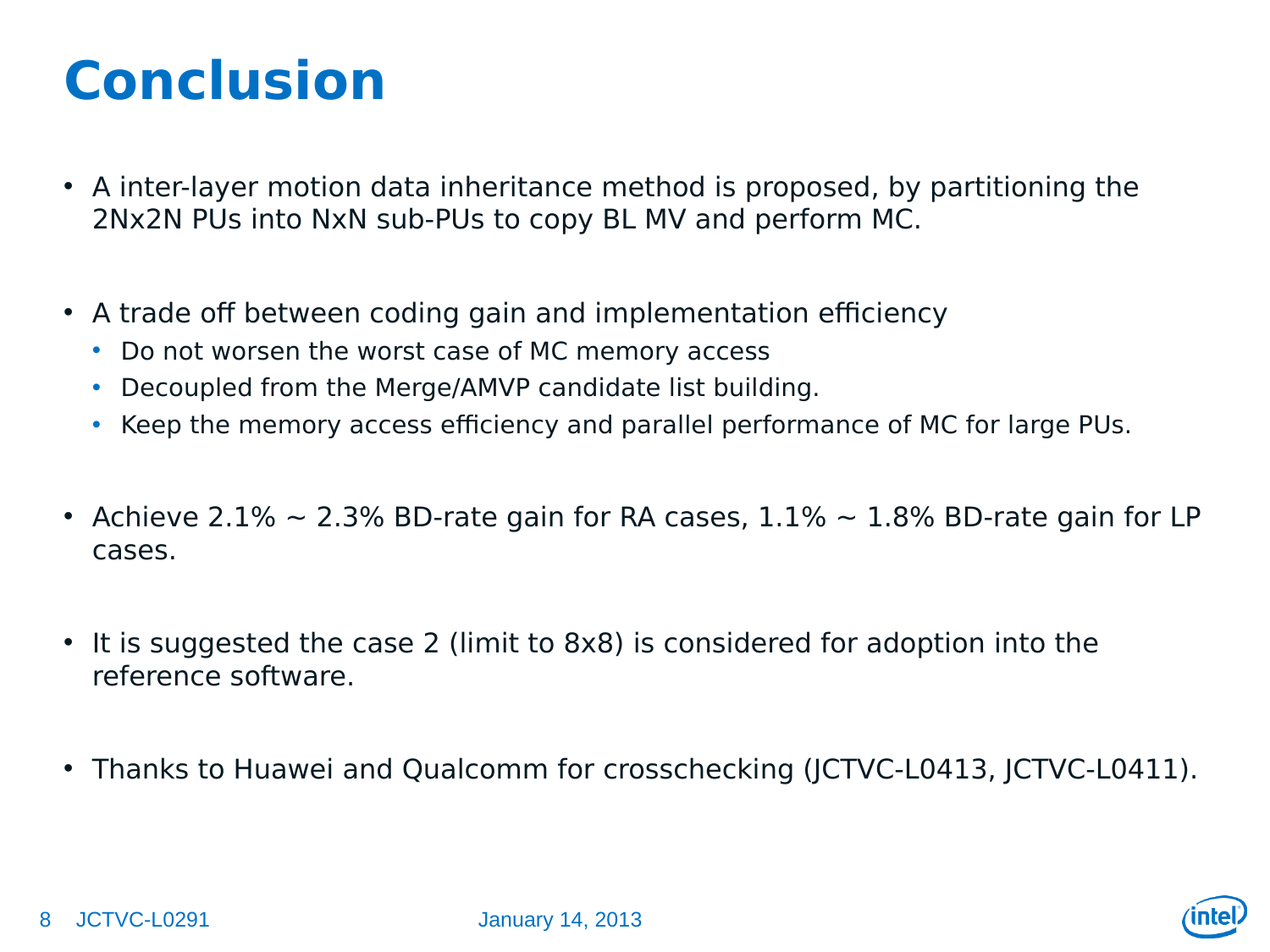

# Conclusion
A inter-layer motion data inheritance method is proposed, by partitioning the 2Nx2N PUs into NxN sub-PUs to copy BL MV and perform MC.

A trade off between coding gain and implementation efficiency
Do not worsen the worst case of MC memory access
Decoupled from the Merge/AMVP candidate list building.
Keep the memory access efficiency and parallel performance of MC for large PUs.

Achieve 2.1% ~ 2.3% BD-rate gain for RA cases, 1.1% ~ 1.8% BD-rate gain for LP cases.

It is suggested the case 2 (limit to 8x8) is considered for adoption into the reference software.

Thanks to Huawei and Qualcomm for crosschecking (JCTVC-L0413, JCTVC-L0411).
8
JCTVC-L0291
January 14, 2013